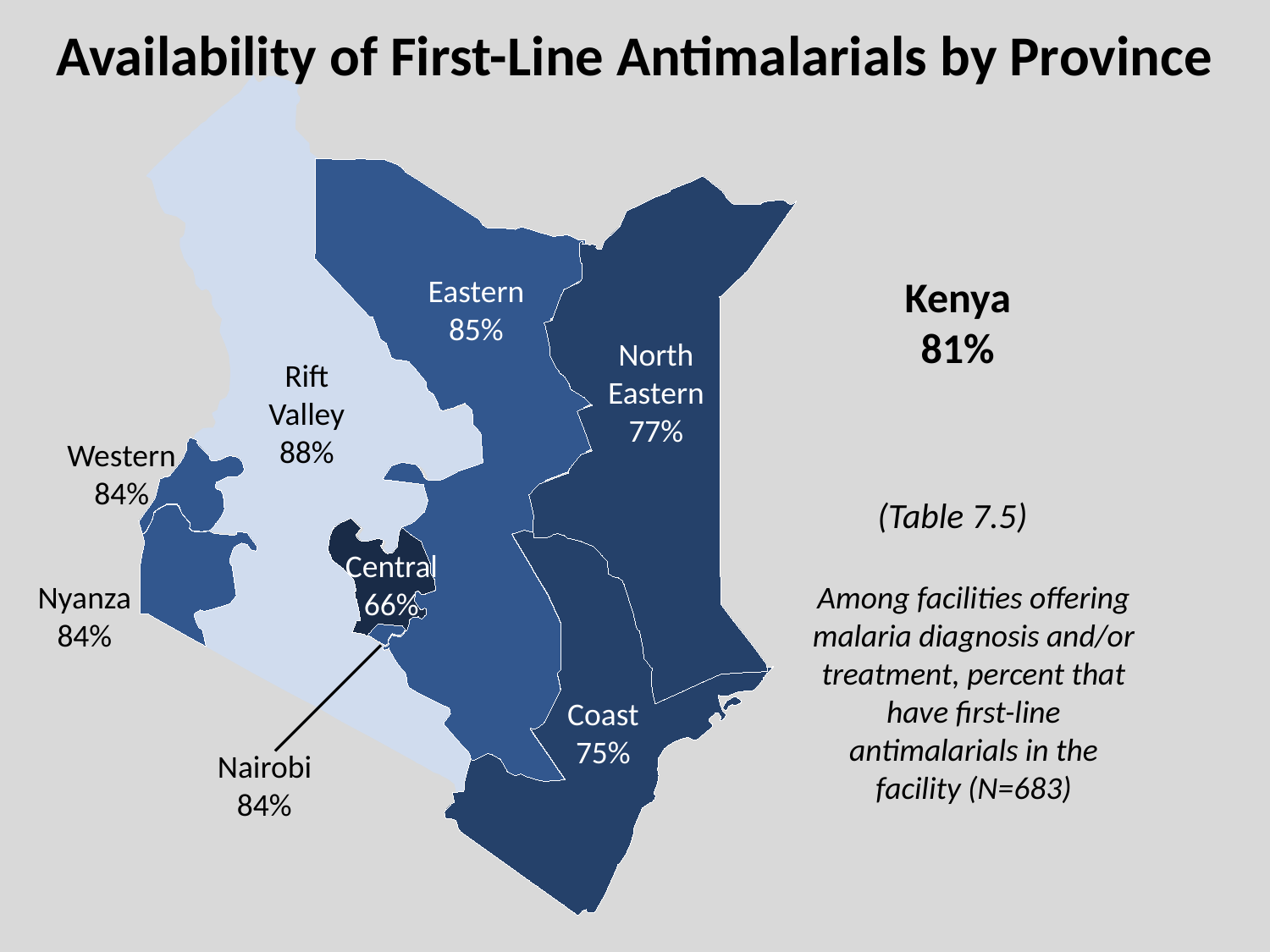

# Availability of First-Line Antimalarials by Province

Eastern
85%
Kenya
81%
North Eastern
77%
Rift Valley
88%
Western
84%
(Table 7.5)
Central
66%
Nyanza
84%
Among facilities offering malaria diagnosis and/or treatment, percent that have first-line antimalarials in the facility (N=683)
Coast
75%
Nairobi
84%